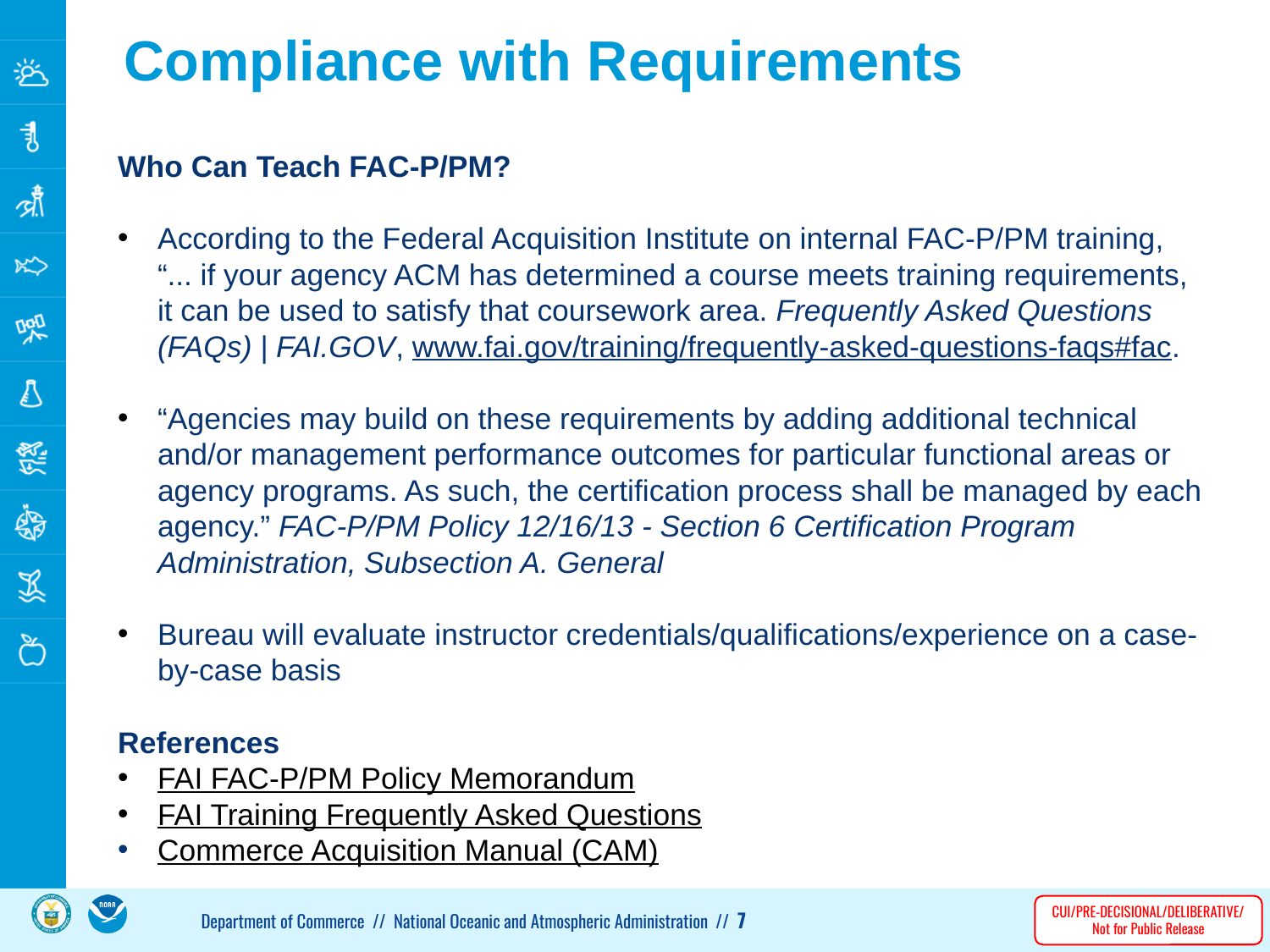

# Compliance with Requirements
Who Can Teach FAC-P/PM?

According to the Federal Acquisition Institute on internal FAC-P/PM training, “... if your agency ACM has determined a course meets training requirements, it can be used to satisfy that coursework area. Frequently Asked Questions (FAQs) | FAI.GOV, www.fai.gov/training/frequently-asked-questions-faqs#fac.

“Agencies may build on these requirements by adding additional technical and/or management performance outcomes for particular functional areas or agency programs. As such, the certification process shall be managed by each agency.” FAC-P/PM Policy 12/16/13 - Section 6 Certification Program Administration, Subsection A. General

Bureau will evaluate instructor credentials/qualifications/experience on a case-by-case basis

References
FAI FAC-P/PM Policy Memorandum
FAI Training Frequently Asked Questions
Commerce Acquisition Manual (CAM)